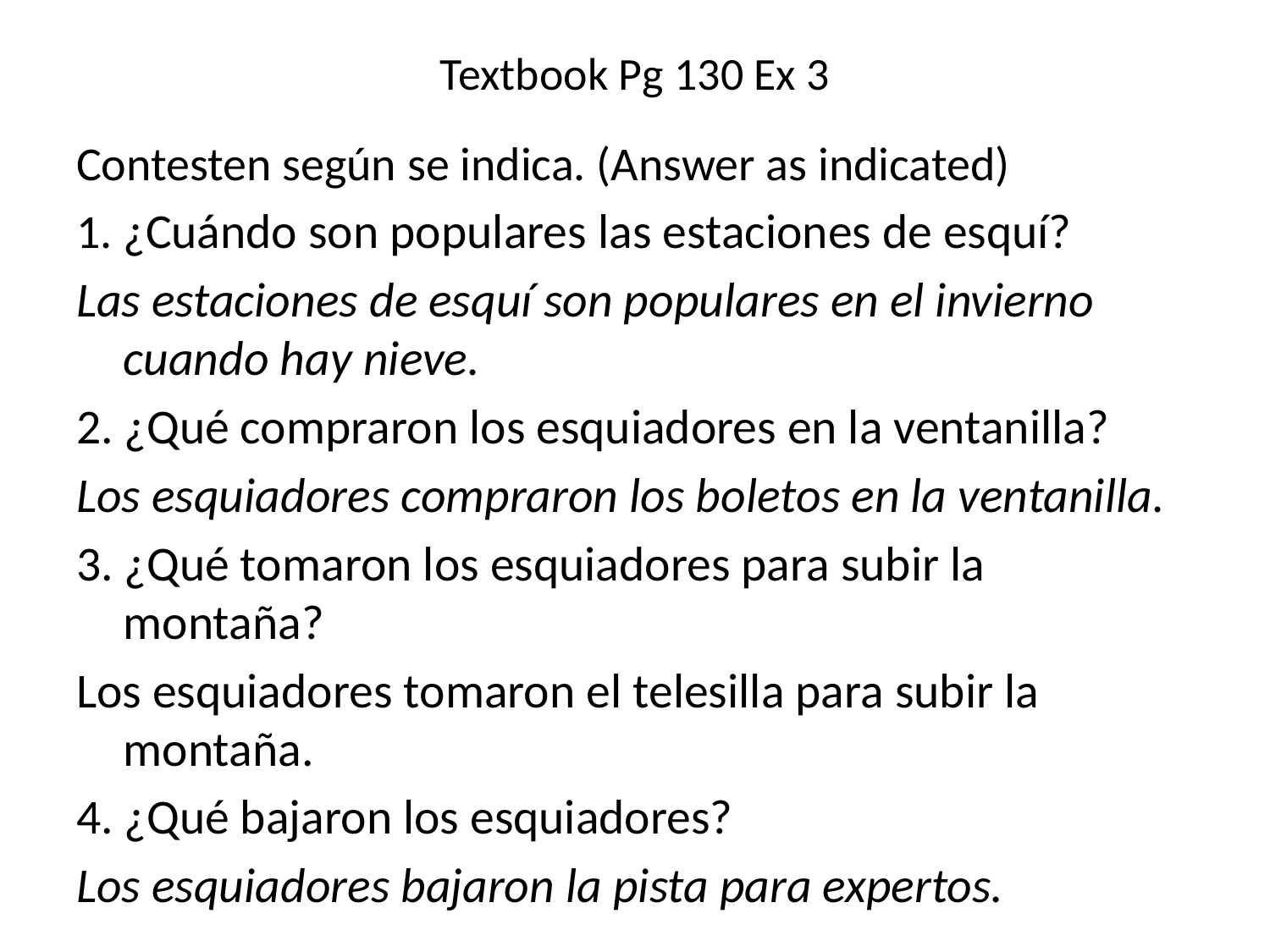

# Textbook Pg 130 Ex 3
Contesten según se indica. (Answer as indicated)
1. ¿Cuándo son populares las estaciones de esquí?
Las estaciones de esquí son populares en el invierno cuando hay nieve.
2. ¿Qué compraron los esquiadores en la ventanilla?
Los esquiadores compraron los boletos en la ventanilla.
3. ¿Qué tomaron los esquiadores para subir la montaña?
Los esquiadores tomaron el telesilla para subir la montaña.
4. ¿Qué bajaron los esquiadores?
Los esquiadores bajaron la pista para expertos.